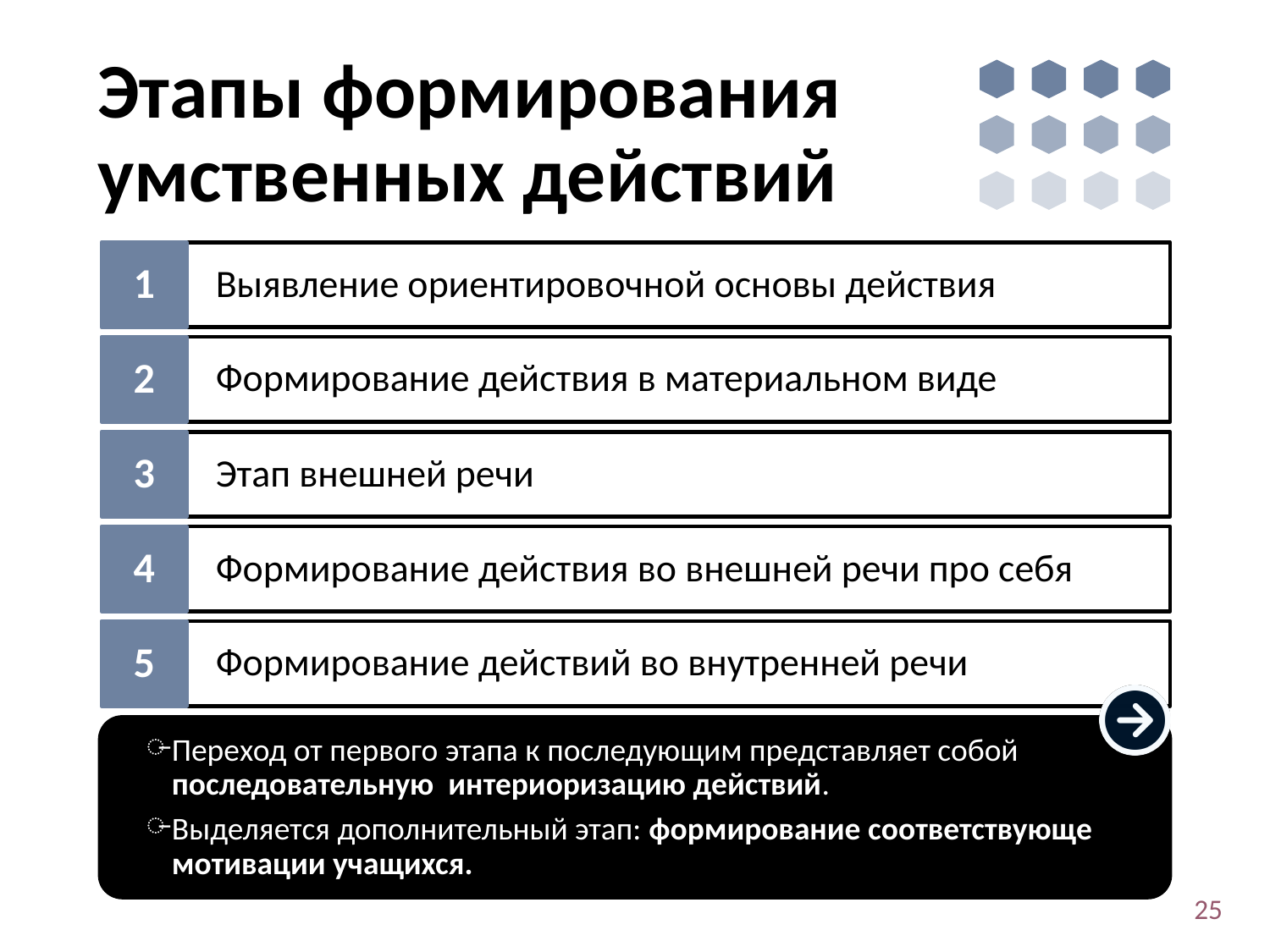

# Этапы формирования умственных действий

1
Выявление ориентировочной основы действия
2
Формирование действия в материальном виде
3
Этап внешней речи
4
Формирование действия во внешней речи про себя
5
Формирование действий во внутренней речи

Переход от первого этапа к последующим представляет собой последовательную  интериоризацию действий.
Выделяется дополнительный этап: формирование соответствующе мотивации учащихся.
25